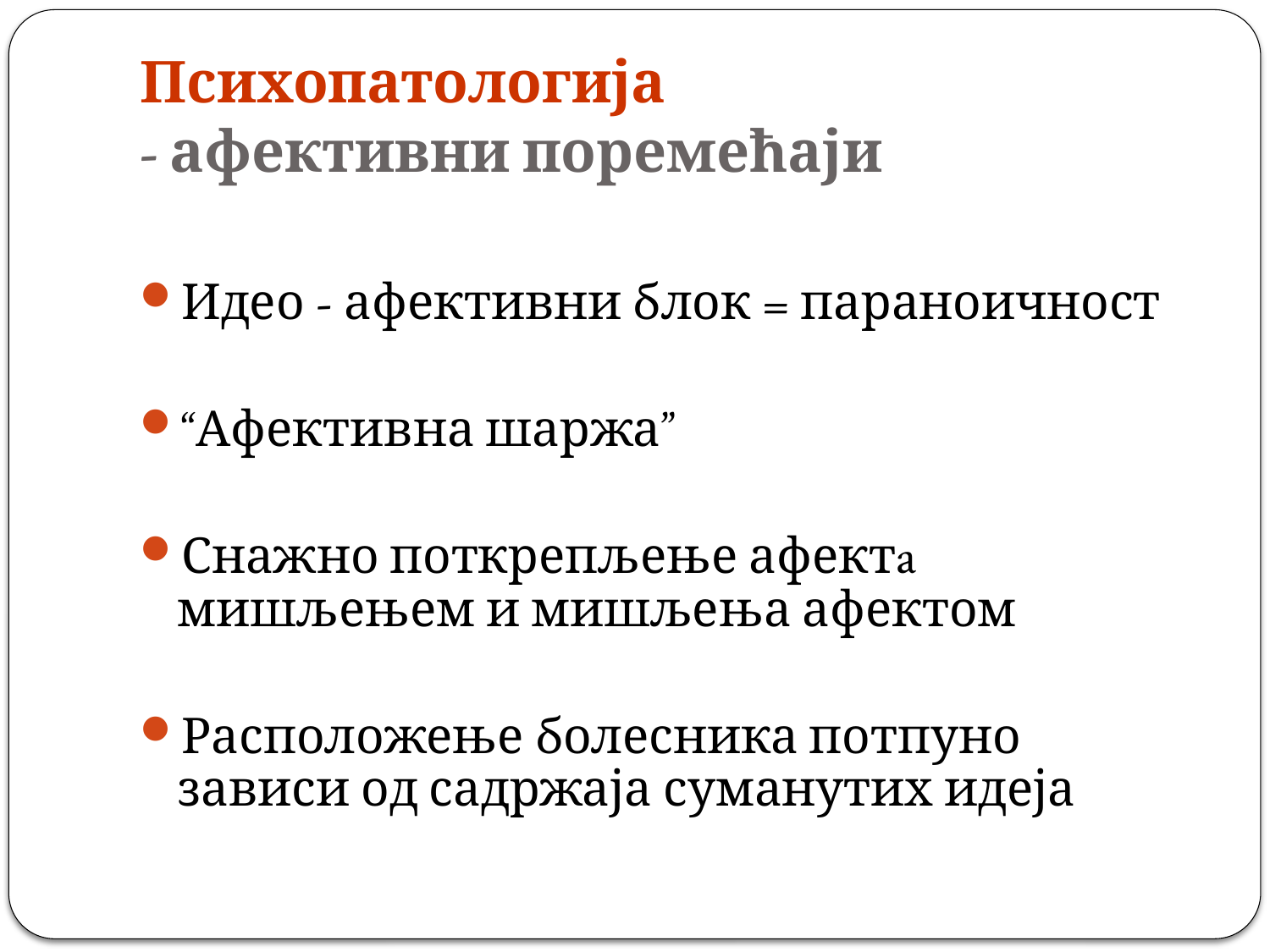

# Психопатологија - афективни поремећаји

Идео - афективни блок = параноичност

“Афективна шаржа”

Снажно поткрепљење афектa мишљењем и мишљења афектом

Расположење болесника потпуно зависи од садржаја суманутих идеја